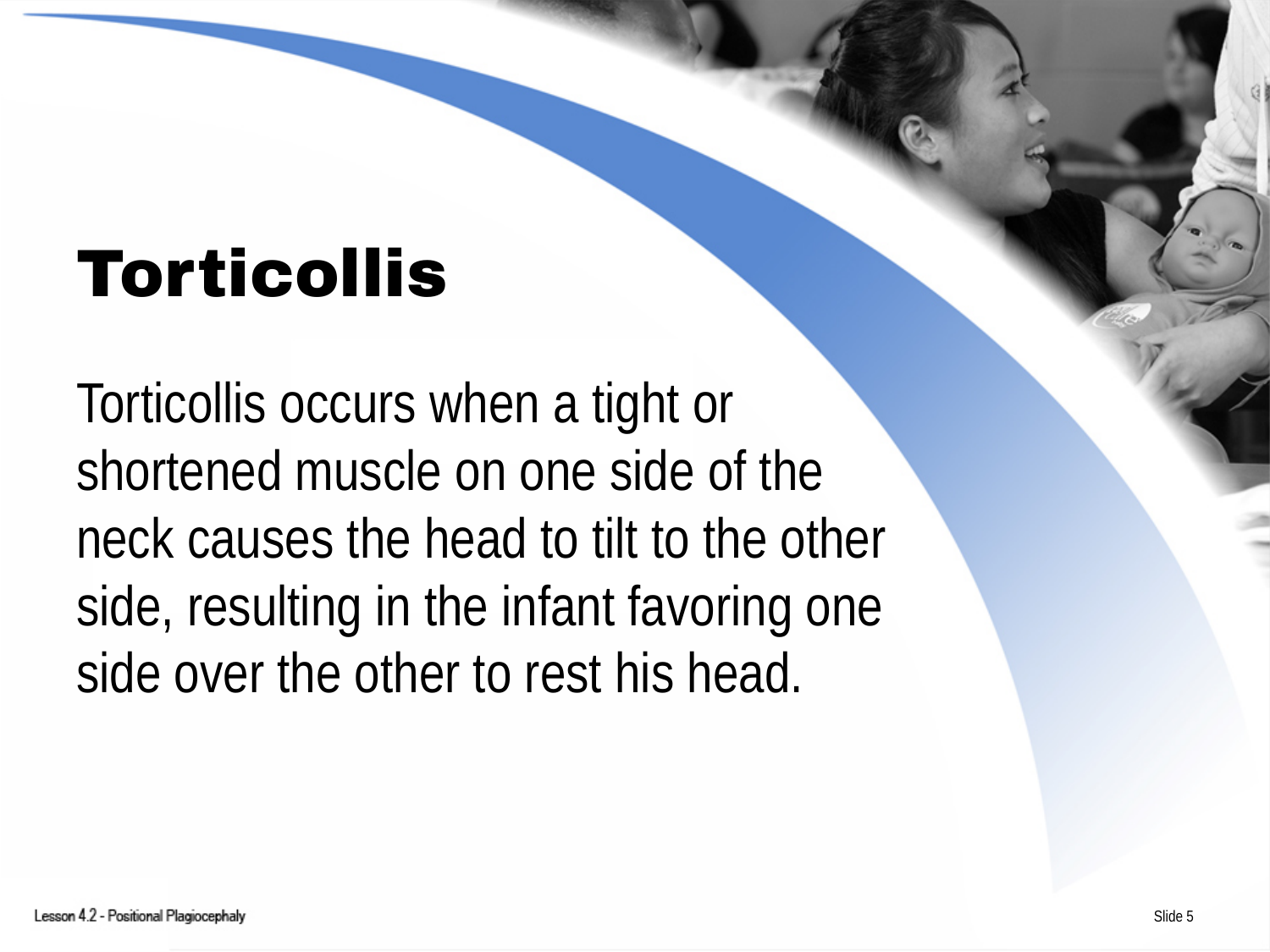

# Torticollis
Torticollis occurs when a tight or shortened muscle on one side of the neck causes the head to tilt to the other side, resulting in the infant favoring one side over the other to rest his head.
Slide 5